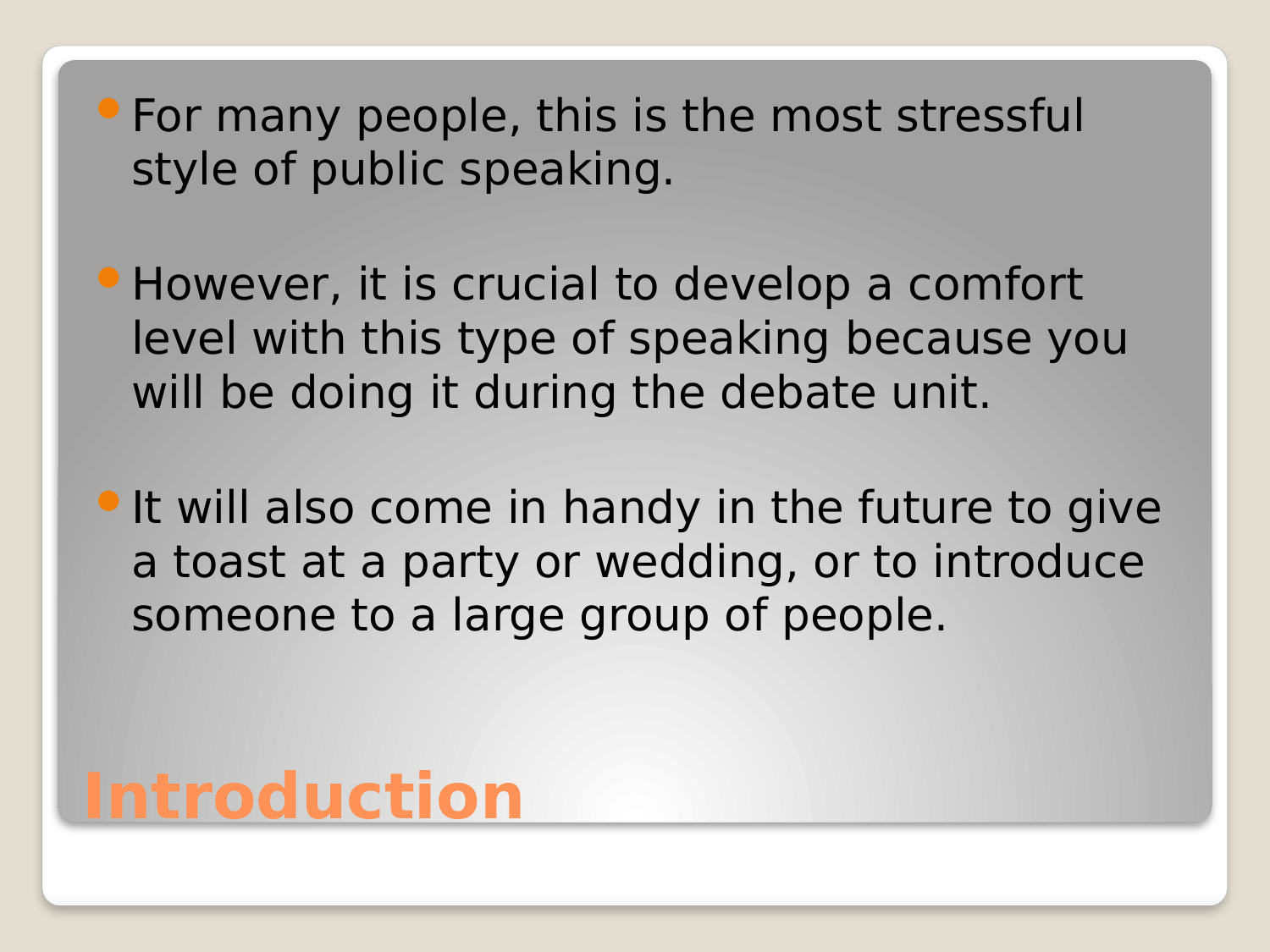

For many people, this is the most stressful style of public speaking.

However, it is crucial to develop a comfort level with this type of speaking because you will be doing it during the debate unit.

It will also come in handy in the future to give a toast at a party or wedding, or to introduce someone to a large group of people.
# Introduction